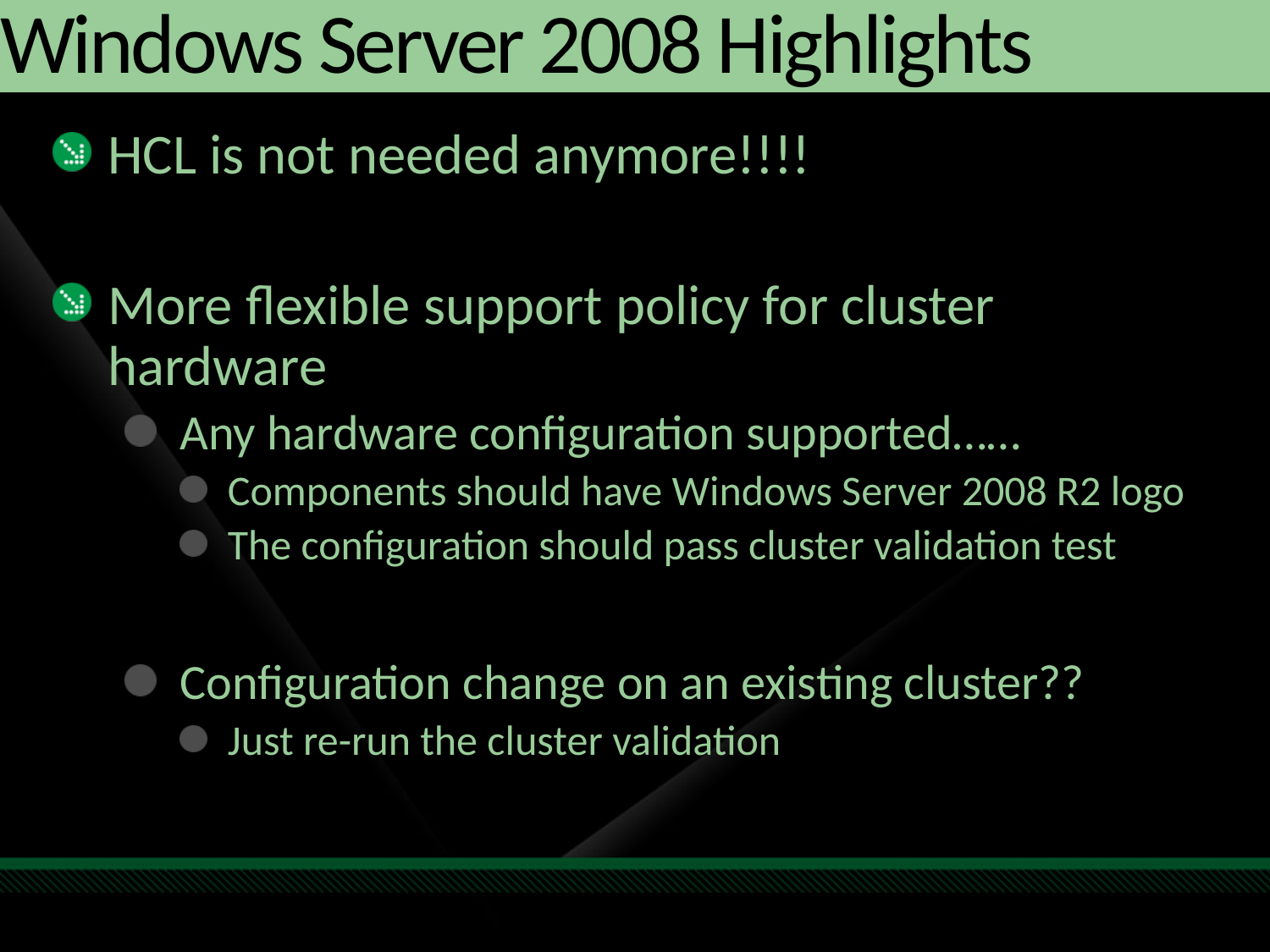

# Windows Server 2008 Highlights
HCL is not needed anymore!!!!

More flexible support policy for cluster hardware
Any hardware configuration supported……
Components should have Windows Server 2008 R2 logo
The configuration should pass cluster validation test

Configuration change on an existing cluster??
Just re-run the cluster validation